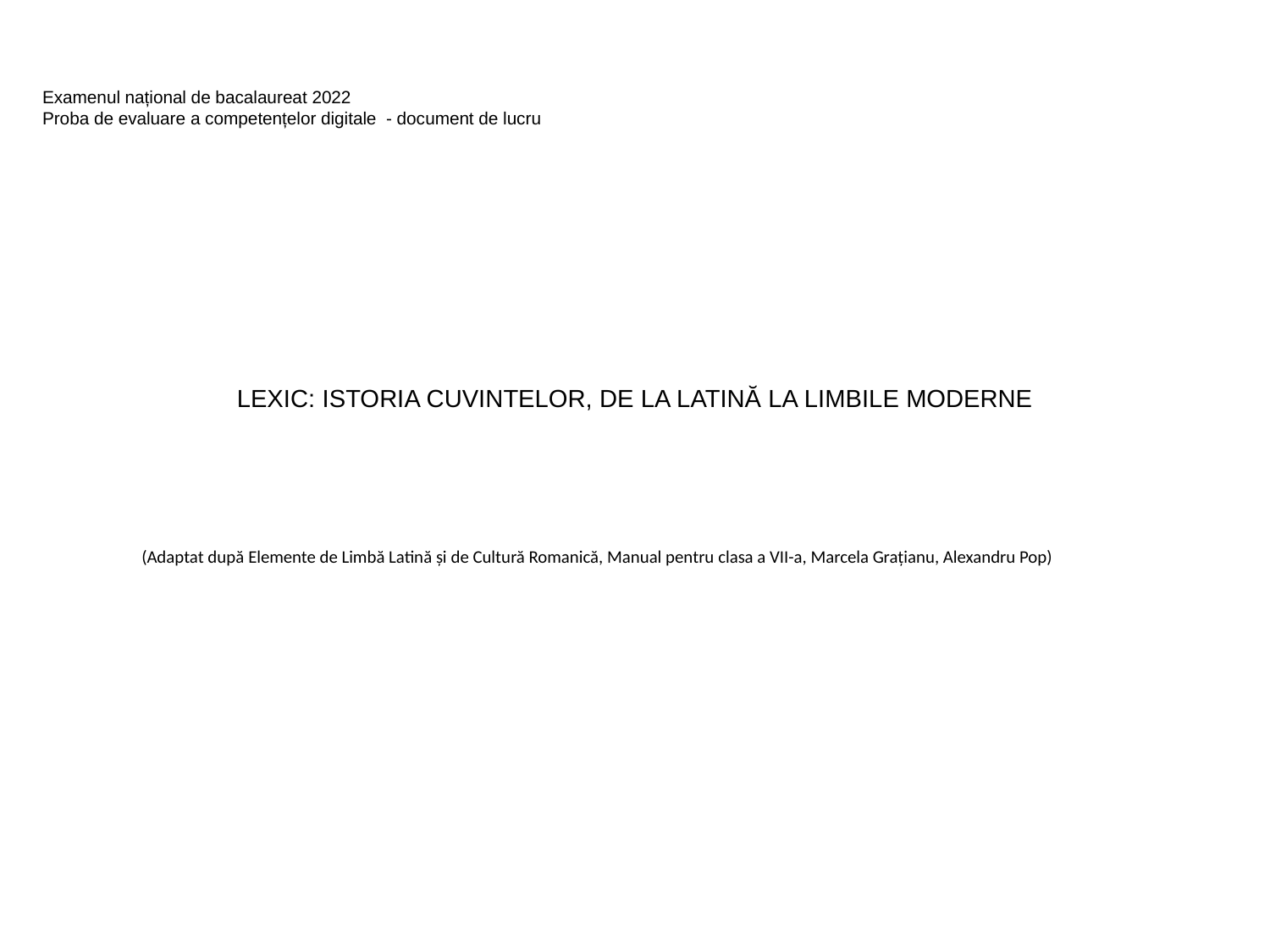

Examenul național de bacalaureat 2022
Proba de evaluare a competențelor digitale  - document de lucru
# LEXIC: ISTORIA CUVINTELOR, DE LA LATINĂ LA LIMBILE MODERNE
(Adaptat după Elemente de Limbă Latină și de Cultură Romanică, Manual pentru clasa a VII-a, Marcela Grațianu, Alexandru Pop)